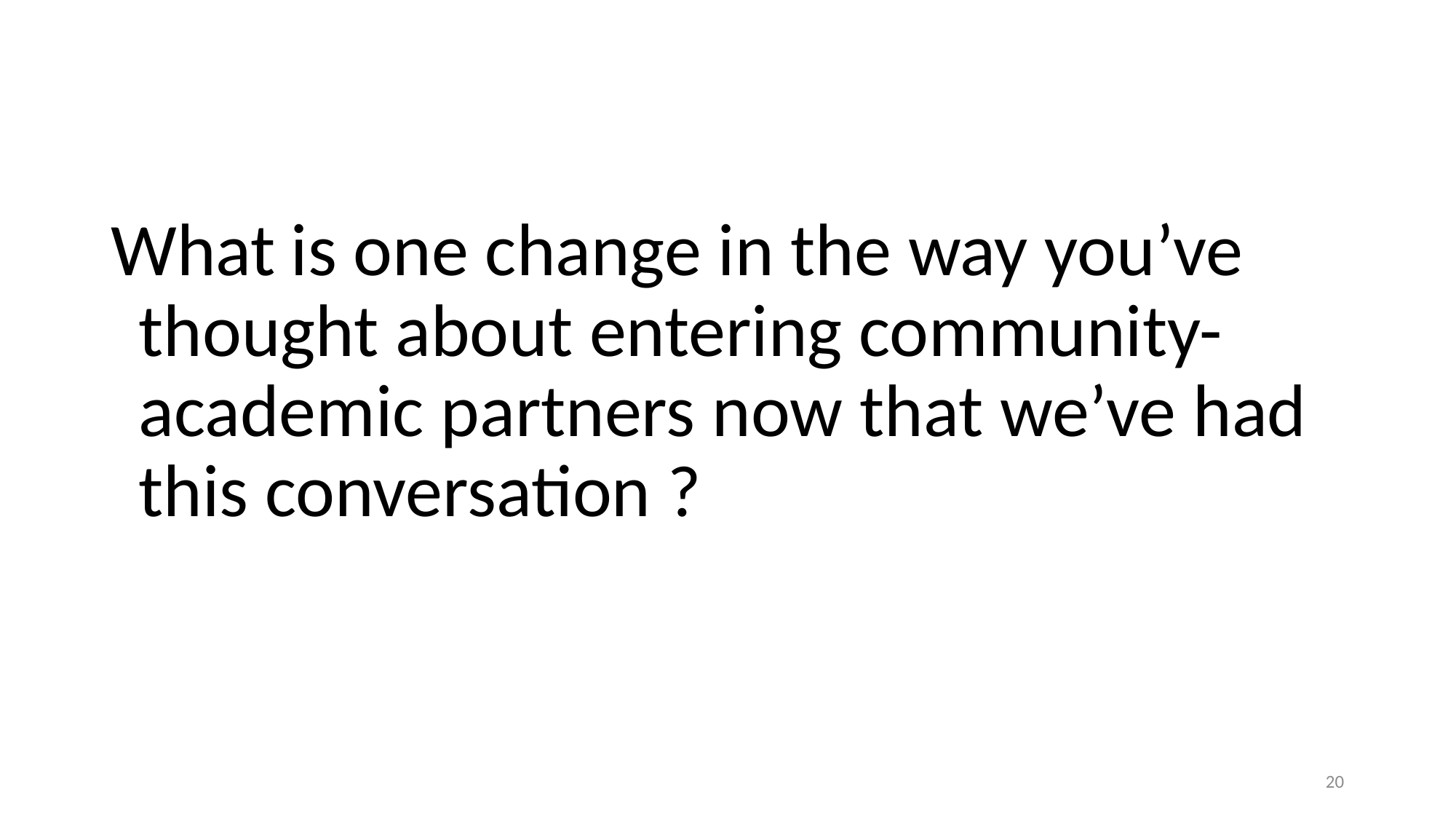

What is one change in the way you’ve thought about entering community-academic partners now that we’ve had this conversation ?
20